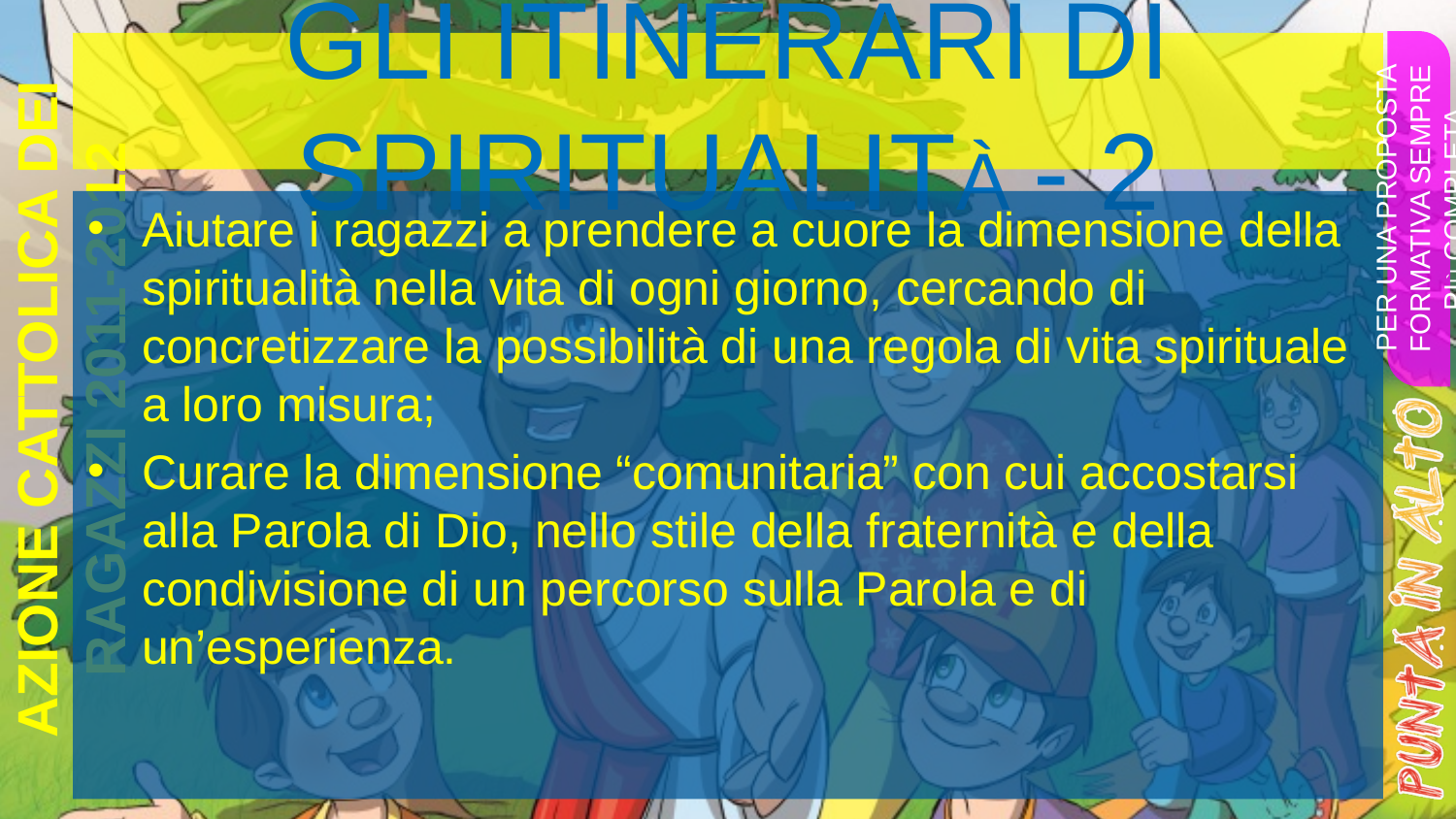

# GLI ITINERARI DI SPIRITUALITà - 2
PER UNA PROPOSTA FORMATIVA SEMPRE PIÙ COMPLETA
Aiutare i ragazzi a prendere a cuore la dimensione della spiritualità nella vita di ogni giorno, cercando di concretizzare la possibilità di una regola di vita spirituale a loro misura;
Curare la dimensione “comunitaria” con cui accostarsi alla Parola di Dio, nello stile della fraternità e della condivisione di un percorso sulla Parola e di un’esperienza.